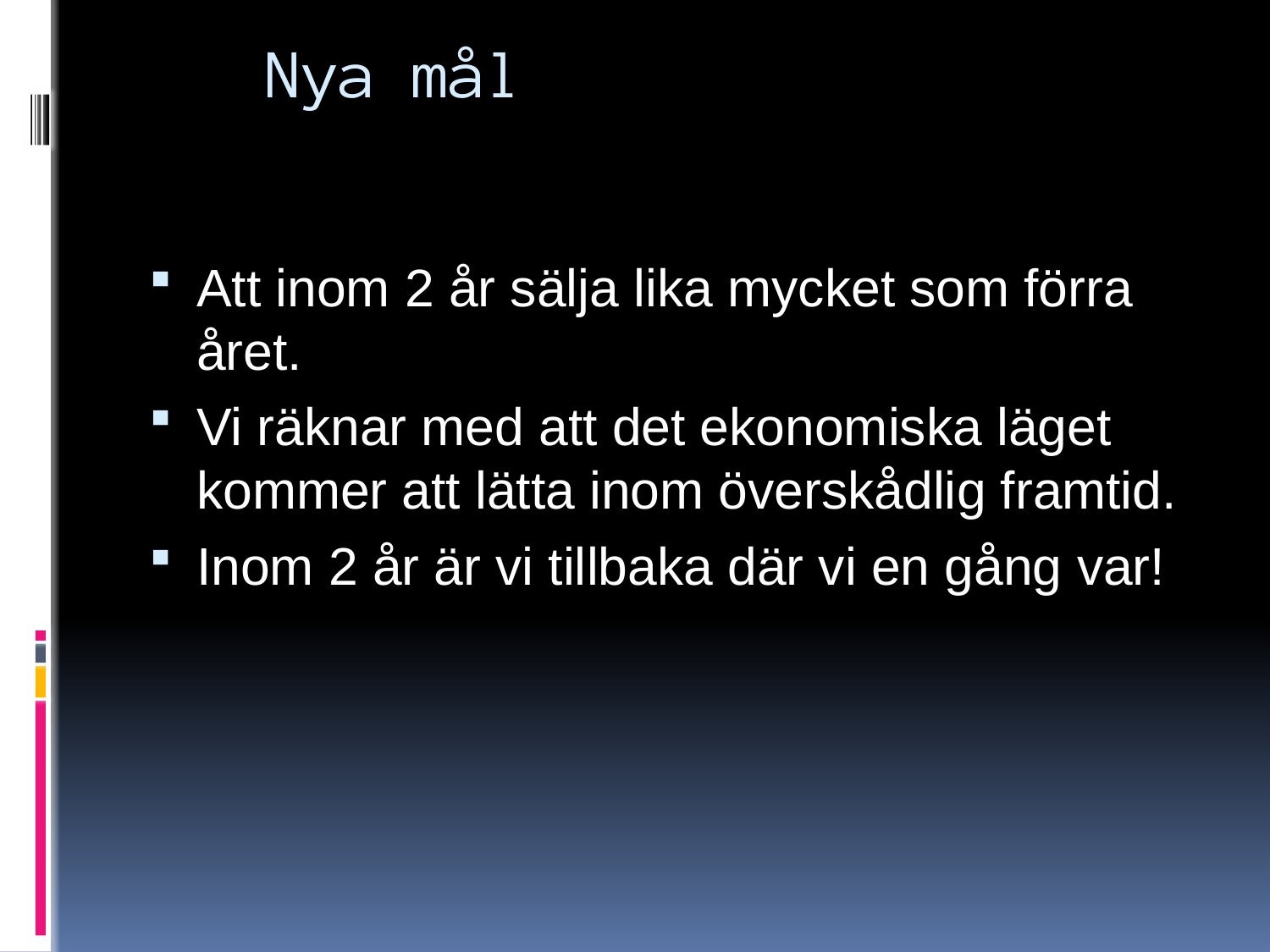

# Nya mål
Att inom 2 år sälja lika mycket som förra året.
Vi räknar med att det ekonomiska läget kommer att lätta inom överskådlig framtid.
Inom 2 år är vi tillbaka där vi en gång var!